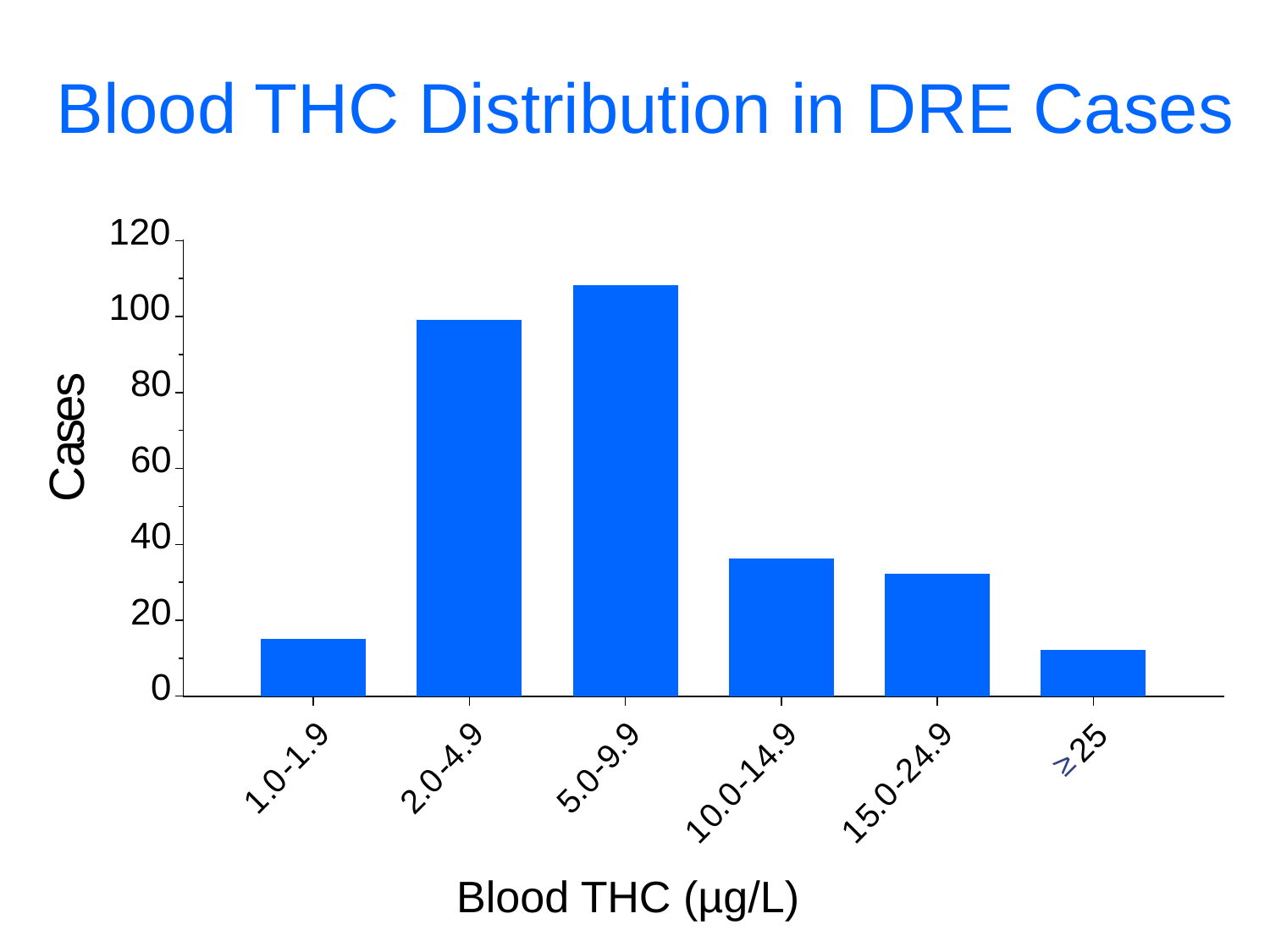

# Blood THC Distribution in DRE Cases

120

100

s
80
e
s
a
60
C
40

20

0

9
9
9
9
9
5
.
.
.
.
.
2
1
4
9
4
4
≥
-
-
-
1
2
0
0
0
-
-
.
.
.
0
0
1
2
5
.
.
0
5
1
1

Blood THC (µg/L)